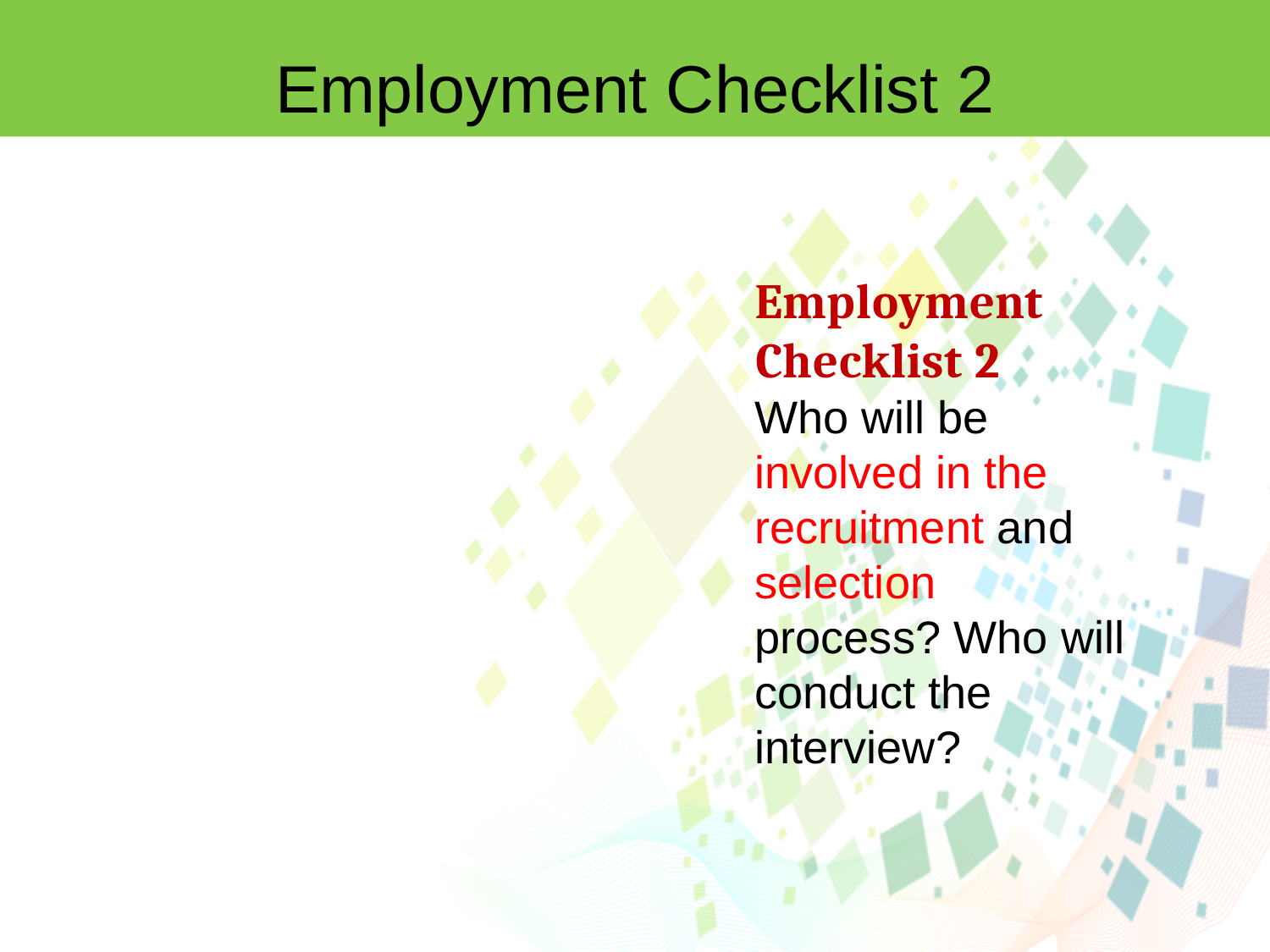

Employment Checklist 2

Employment Checklist 2
Who will be involved in the recruitment and selection process? Who will conduct the interview?